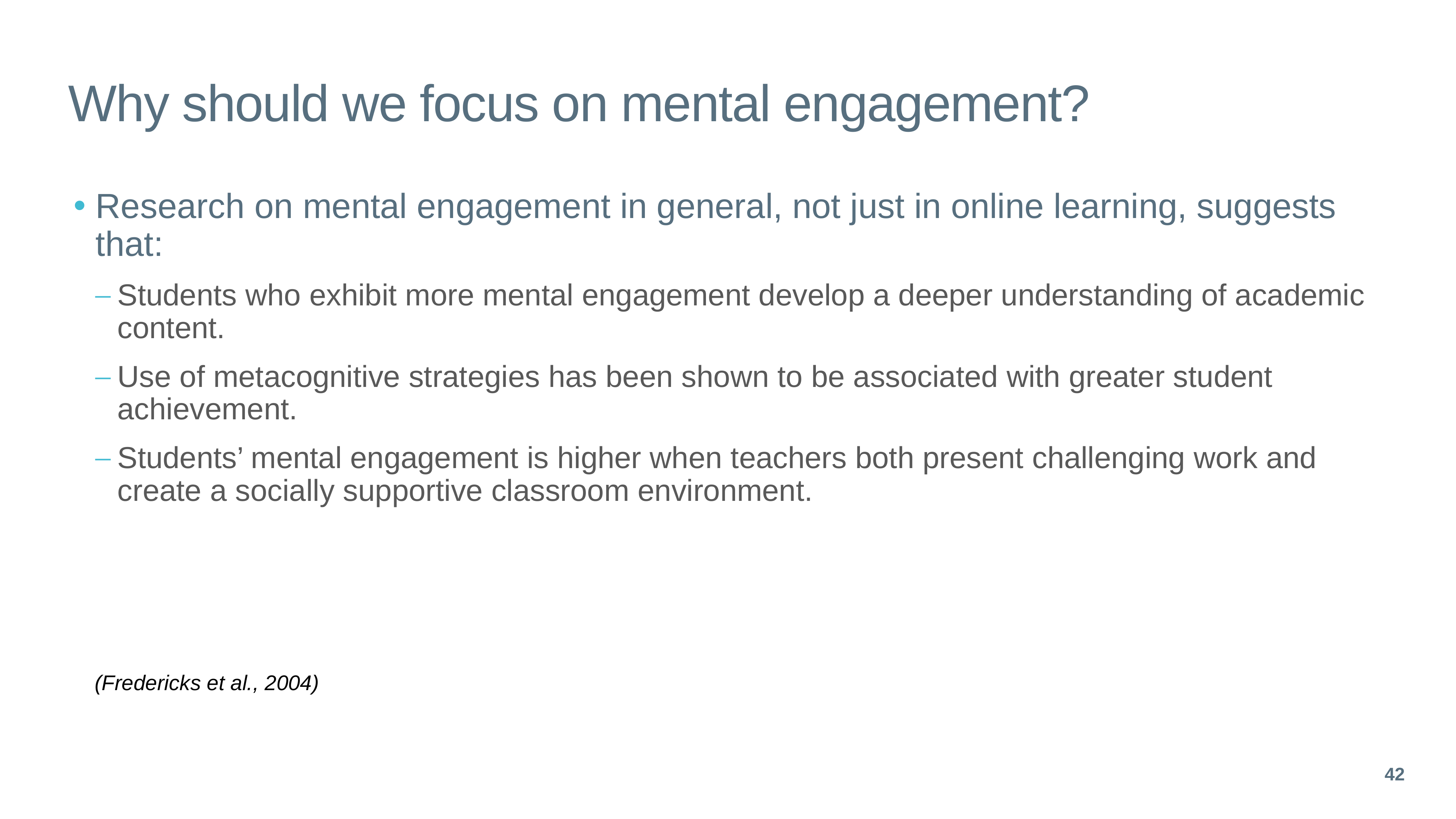

# Why should we focus on mental engagement?
Research on mental engagement in general, not just in online learning, suggests that:
Students who exhibit more mental engagement develop a deeper understanding of academic content.
Use of metacognitive strategies has been shown to be associated with greater student achievement.
Students’ mental engagement is higher when teachers both present challenging work and create a socially supportive classroom environment.
(Fredericks et al., 2004)
42